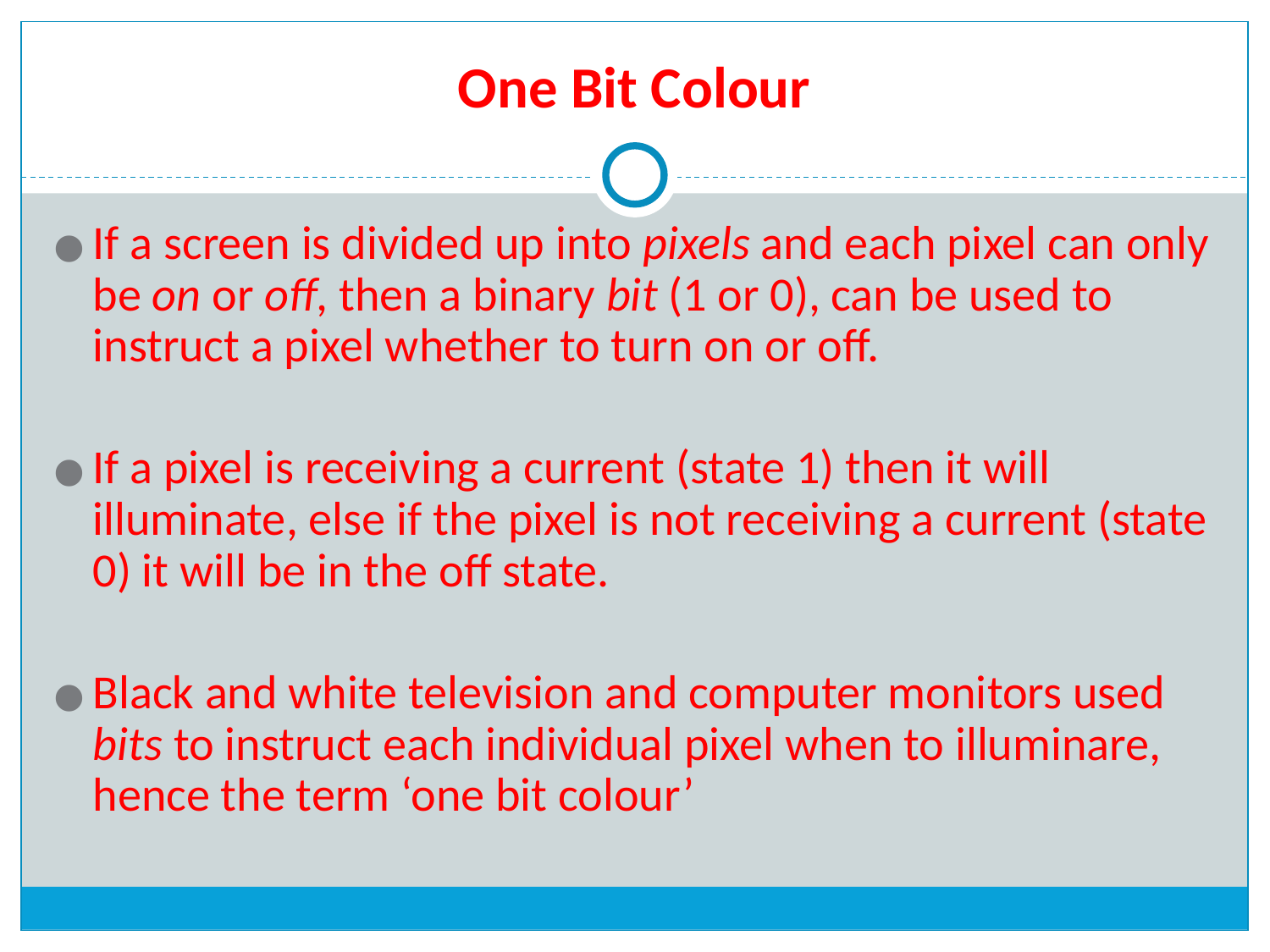

# One Bit Colour
If a screen is divided up into pixels and each pixel can only be on or off, then a binary bit (1 or 0), can be used to instruct a pixel whether to turn on or off.

If a pixel is receiving a current (state 1) then it will illuminate, else if the pixel is not receiving a current (state 0) it will be in the off state.

Black and white television and computer monitors used bits to instruct each individual pixel when to illuminare, hence the term ‘one bit colour’